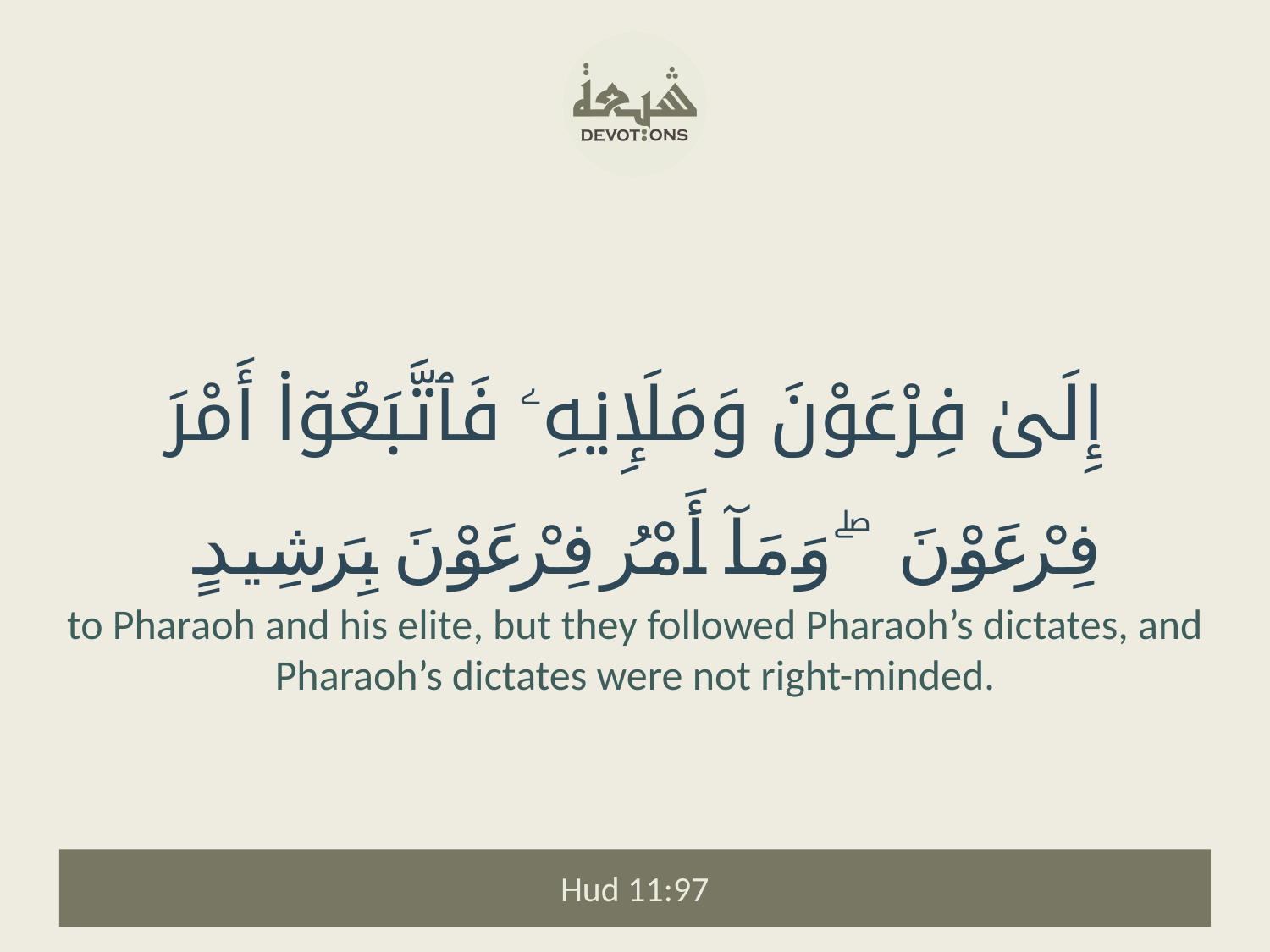

إِلَىٰ فِرْعَوْنَ وَمَلَإِي۟هِۦ فَٱتَّبَعُوٓا۟ أَمْرَ فِرْعَوْنَ ۖ وَمَآ أَمْرُ فِرْعَوْنَ بِرَشِيدٍ
to Pharaoh and his elite, but they followed Pharaoh’s dictates, and Pharaoh’s dictates were not right-minded.
Hud 11:97